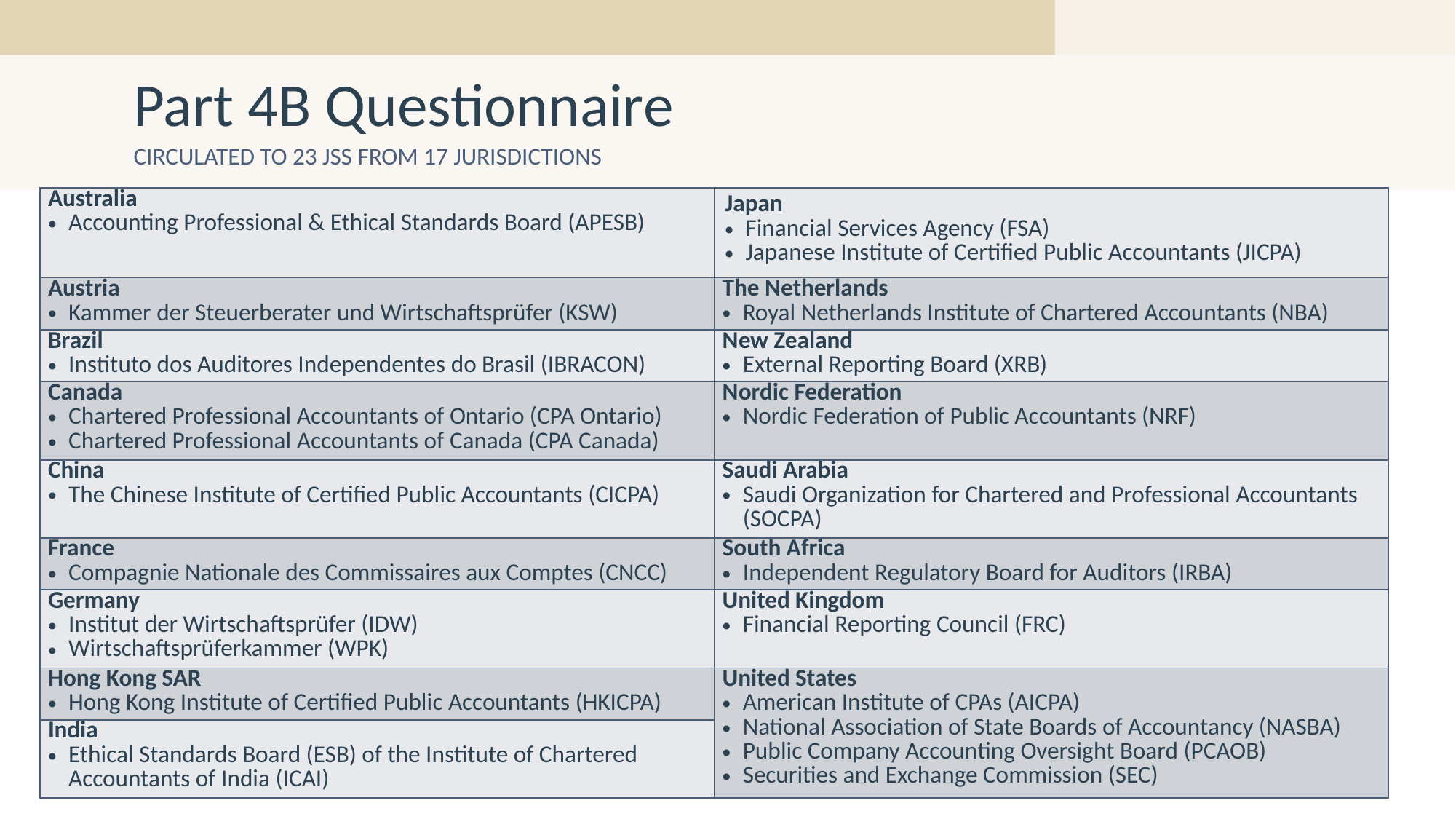

# Part 4B Questionnaire
Circulated to 23 JSS from 17 jurisdictions
| Australia Accounting Professional & Ethical Standards Board (APESB) | Japan Financial Services Agency (FSA) Japanese Institute of Certified Public Accountants (JICPA) |
| --- | --- |
| Austria Kammer der Steuerberater und Wirtschaftsprüfer (KSW) | The Netherlands Royal Netherlands Institute of Chartered Accountants (NBA) |
| Brazil Instituto dos Auditores Independentes do Brasil (IBRACON) | New Zealand External Reporting Board (XRB) |
| Canada Chartered Professional Accountants of Ontario (CPA Ontario) Chartered Professional Accountants of Canada (CPA Canada) | Nordic Federation Nordic Federation of Public Accountants (NRF) |
| China The Chinese Institute of Certified Public Accountants (CICPA) | Saudi Arabia Saudi Organization for Chartered and Professional Accountants (SOCPA) |
| France Compagnie Nationale des Commissaires aux Comptes (CNCC) | South Africa Independent Regulatory Board for Auditors (IRBA) |
| Germany Institut der Wirtschaftsprüfer (IDW) Wirtschaftsprüferkammer (WPK) | United Kingdom Financial Reporting Council (FRC) |
| Hong Kong SAR Hong Kong Institute of Certified Public Accountants (HKICPA) | United States American Institute of CPAs (AICPA) National Association of State Boards of Accountancy (NASBA) Public Company Accounting Oversight Board (PCAOB) Securities and Exchange Commission (SEC) |
| India Ethical Standards Board (ESB) of the Institute of Chartered Accountants of India (ICAI) |  |
10